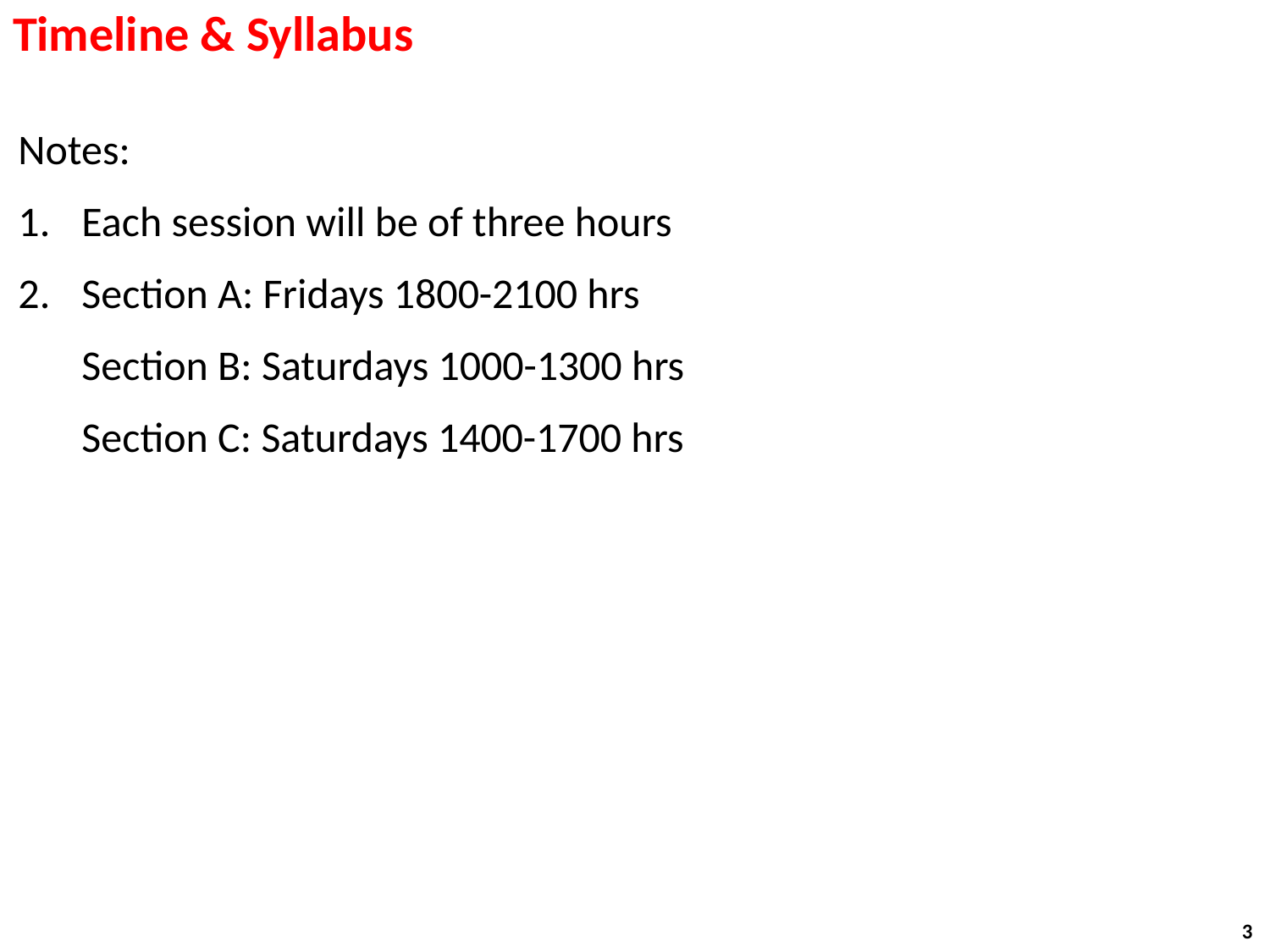

# Timeline & Syllabus
Notes:
Each session will be of three hours
Section A: Fridays 1800-2100 hrs
Section B: Saturdays 1000-1300 hrs
Section C: Saturdays 1400-1700 hrs
3